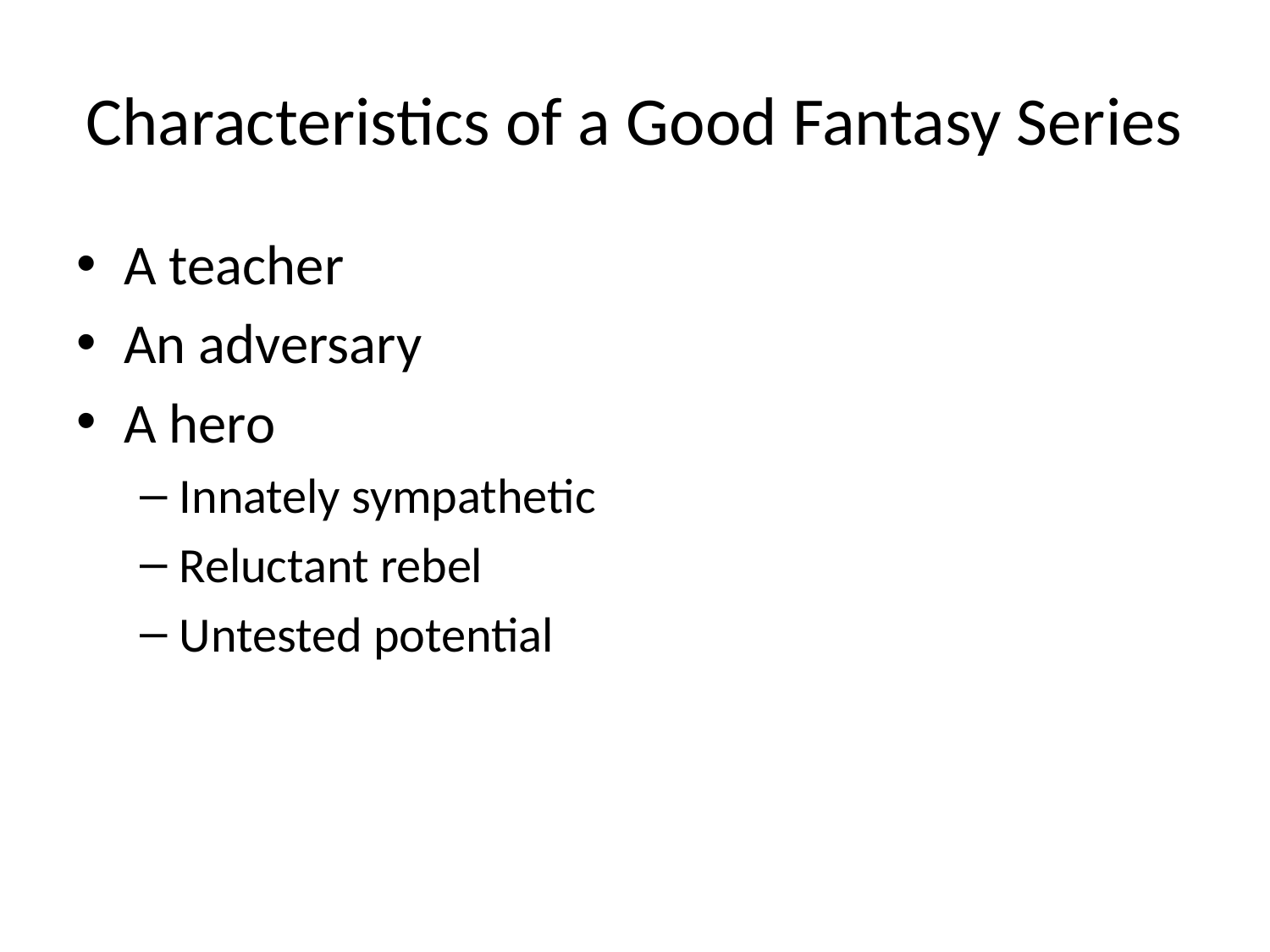

# Characteristics of a Good Fantasy Series
A teacher
An adversary
A hero
Innately sympathetic
Reluctant rebel
Untested potential